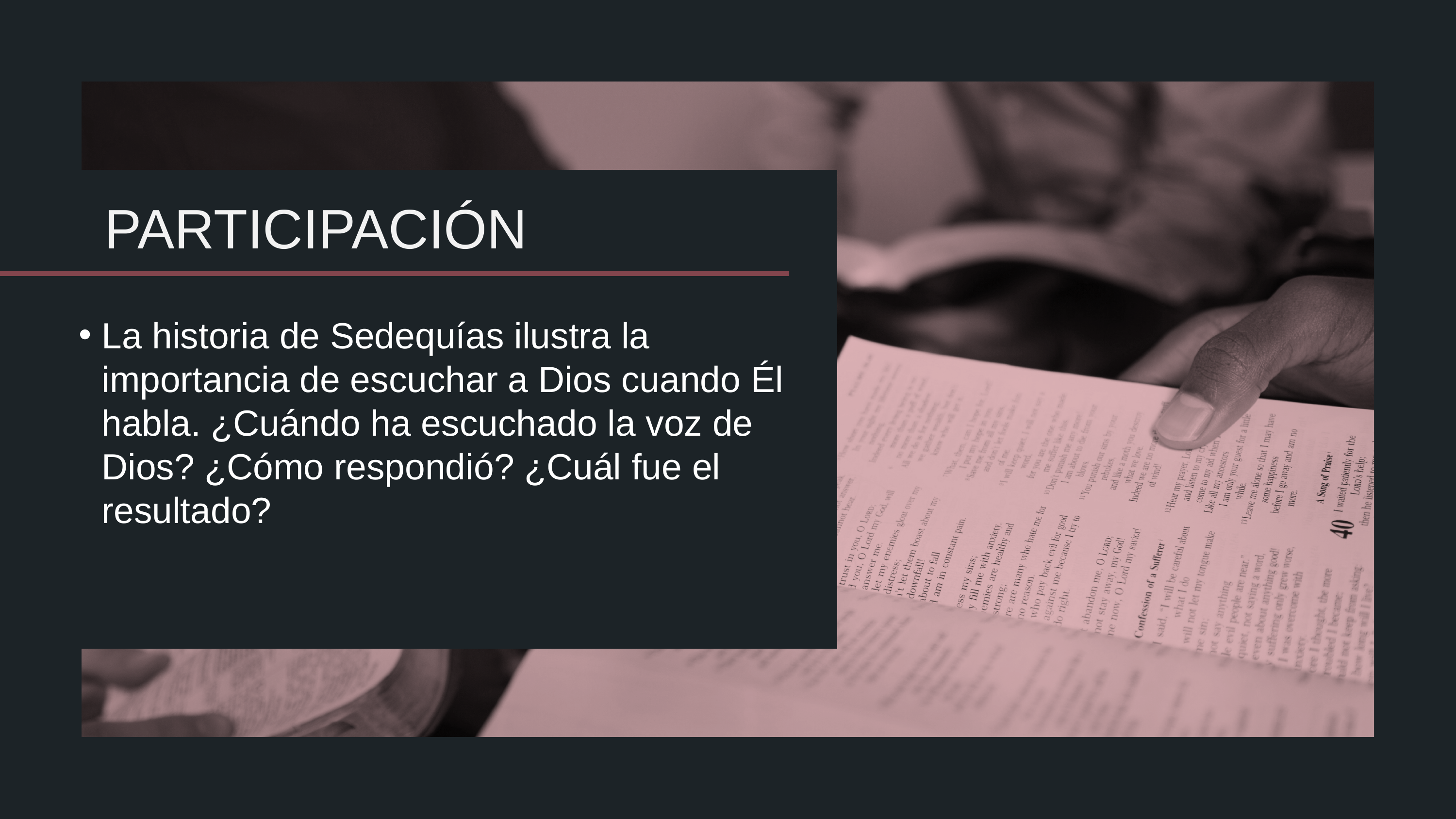

La historia de Sedequías ilustra la importancia de escuchar a Dios cuando Él habla. ¿Cuándo ha escuchado la voz de Dios? ¿Cómo respondió? ¿Cuál fue el resultado?